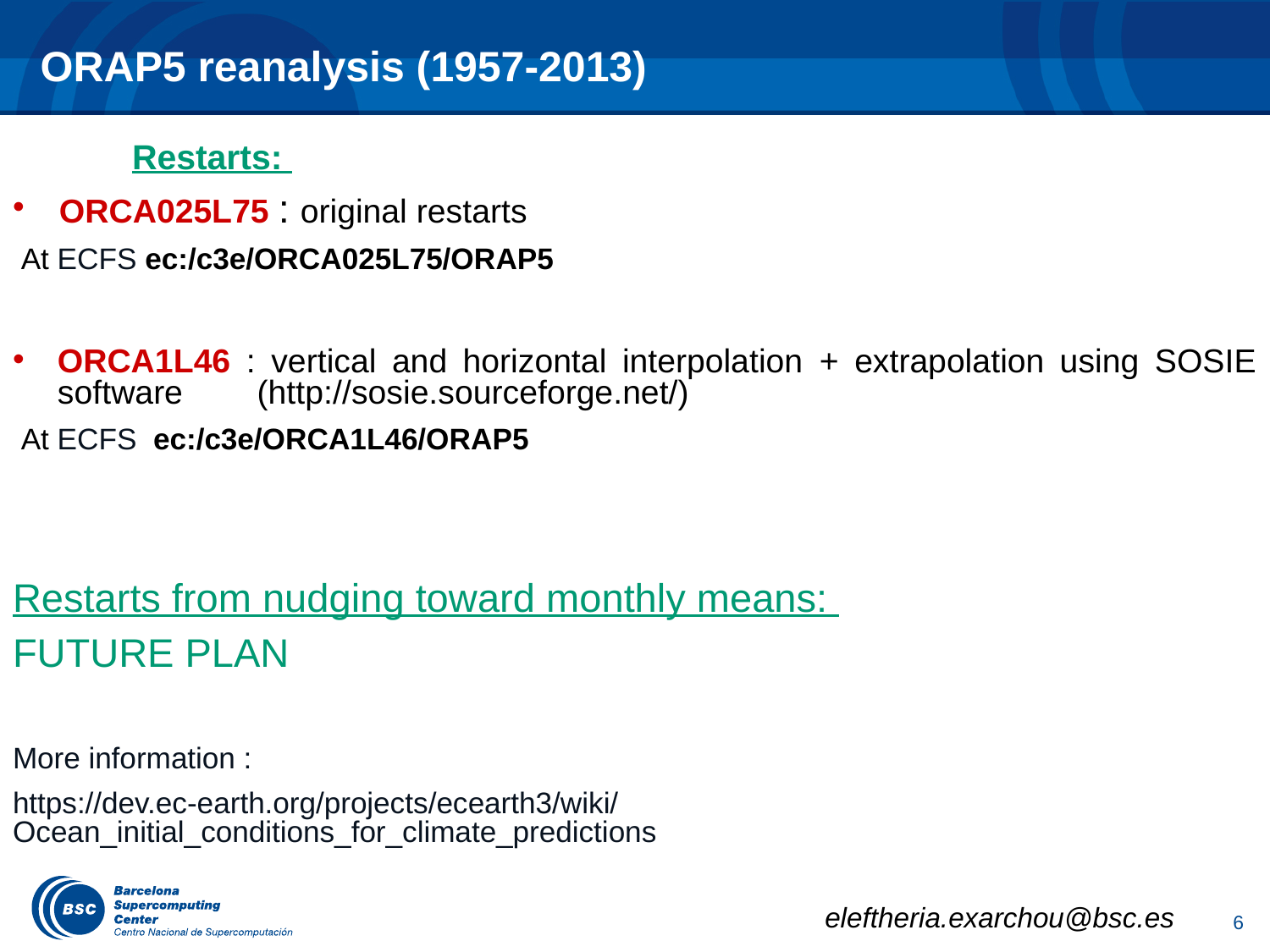

# ORAP5 reanalysis (1957-2013)
	Restarts:
 ORCA025L75 : original restarts
 At ECFS ec:/c3e/ORCA025L75/ORAP5

ORCA1L46 : vertical and horizontal interpolation + extrapolation using SOSIE software        (http://sosie.sourceforge.net/)
 At ECFS  ec:/c3e/ORCA1L46/ORAP5

Restarts from nudging toward monthly means:
FUTURE PLAN

More information :
https://dev.ec-earth.org/projects/ecearth3/wiki/Ocean_initial_conditions_for_climate_predictions

6
eleftheria.exarchou@bsc.es